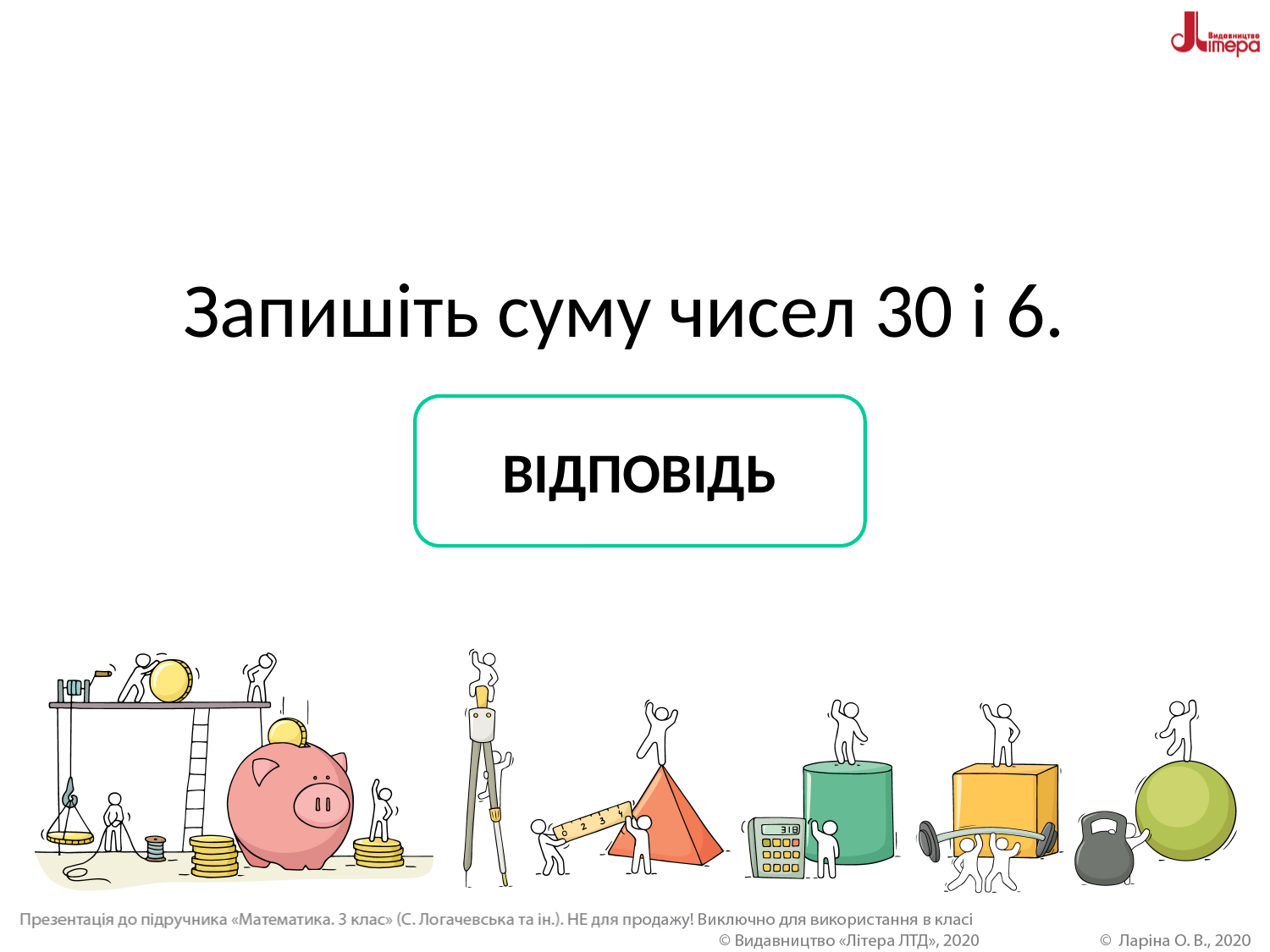

# Запишіть суму чисел 30 і 6.

ВІДПОВІДЬ